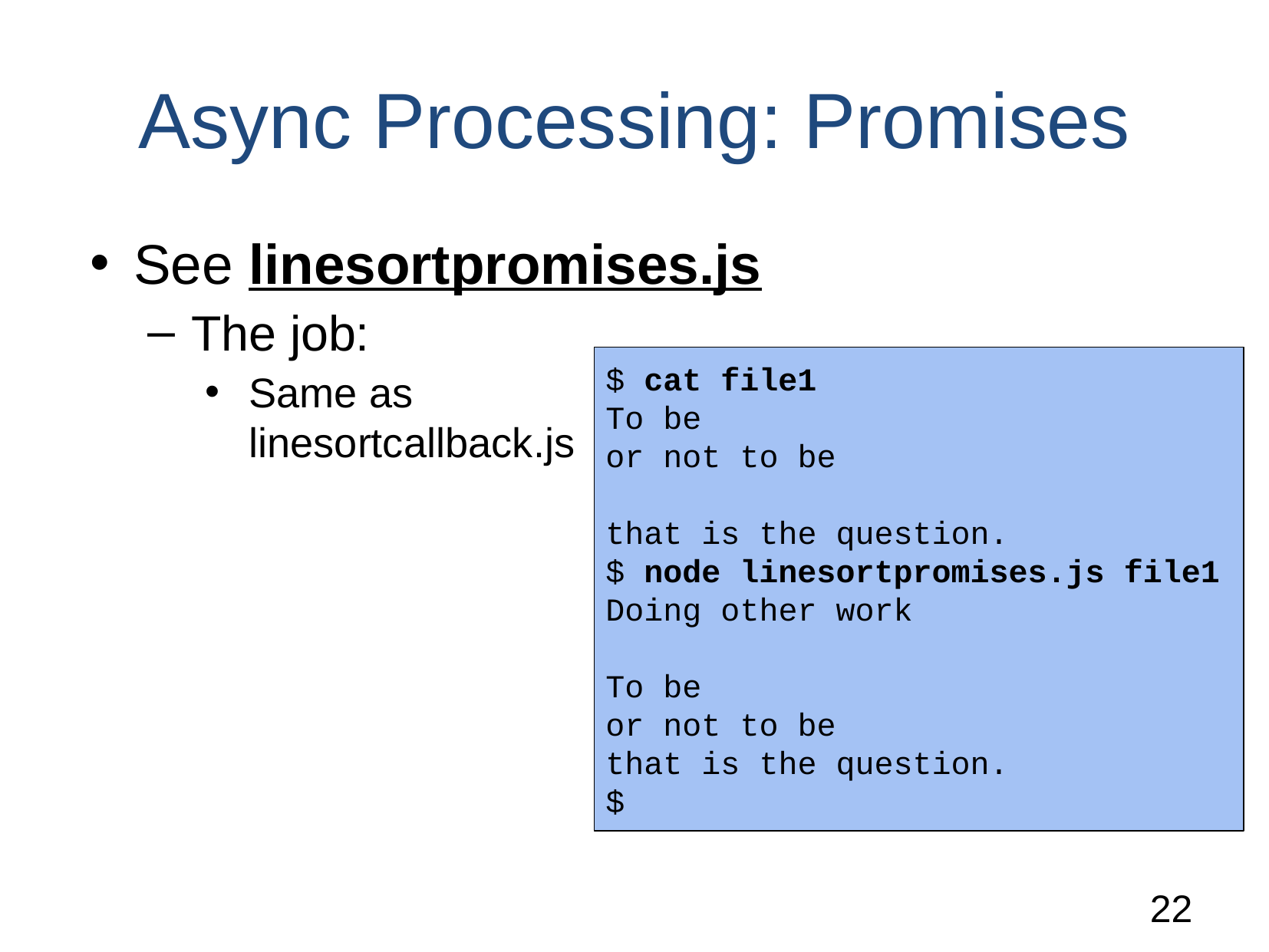

# Async Processing: Promises
See linesortpromises.js
The job:
Same as
linesortcallback.js

$ cat file1
To be
or not to be

that is the question.
$ node linesortpromises.js file1
Doing other work

To be
or not to be
that is the question.
$
22